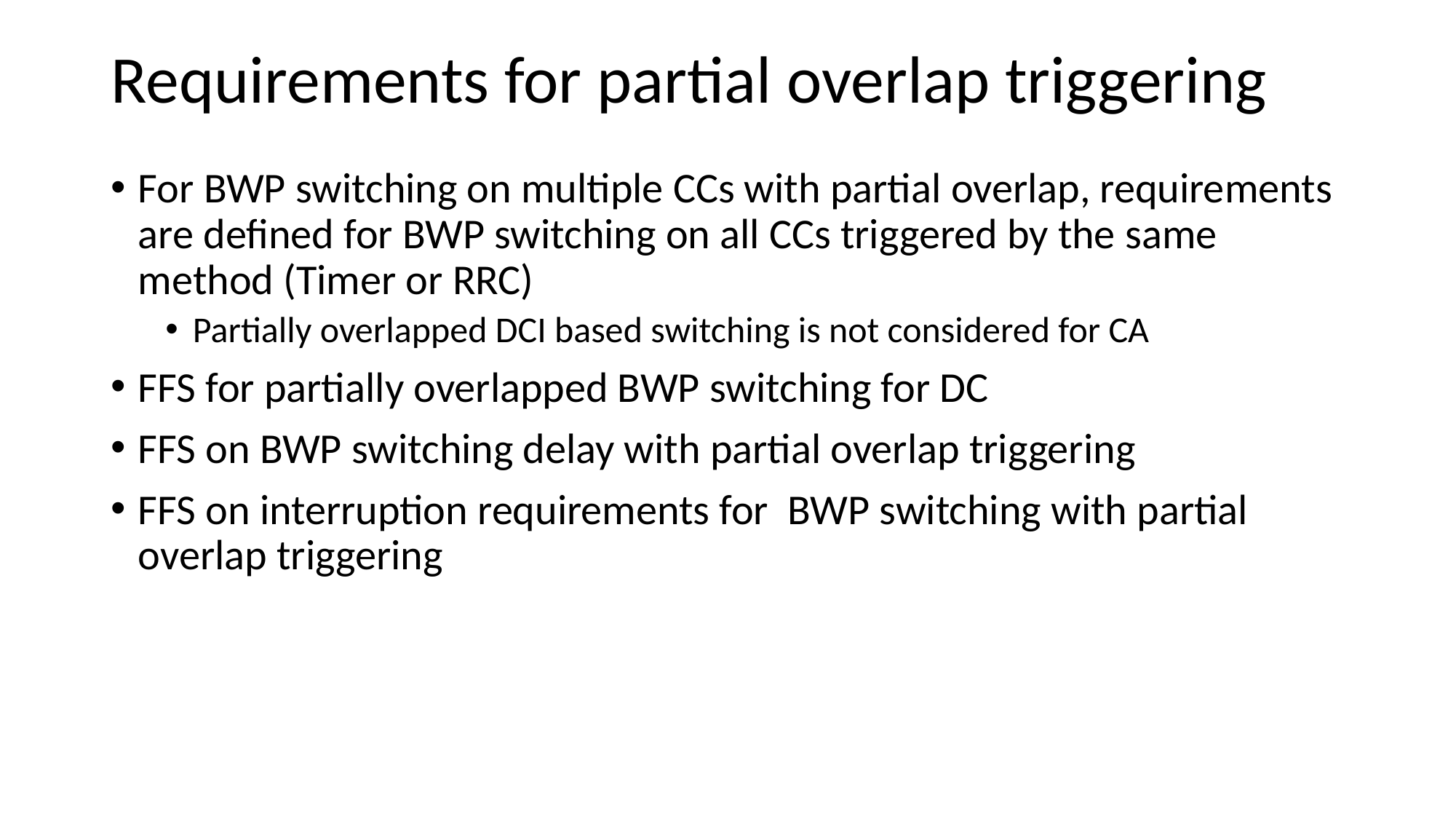

# Requirements for partial overlap triggering
For BWP switching on multiple CCs with partial overlap, requirements are defined for BWP switching on all CCs triggered by the same method (Timer or RRC)
Partially overlapped DCI based switching is not considered for CA
FFS for partially overlapped BWP switching for DC
FFS on BWP switching delay with partial overlap triggering
FFS on interruption requirements for  BWP switching with partial overlap triggering